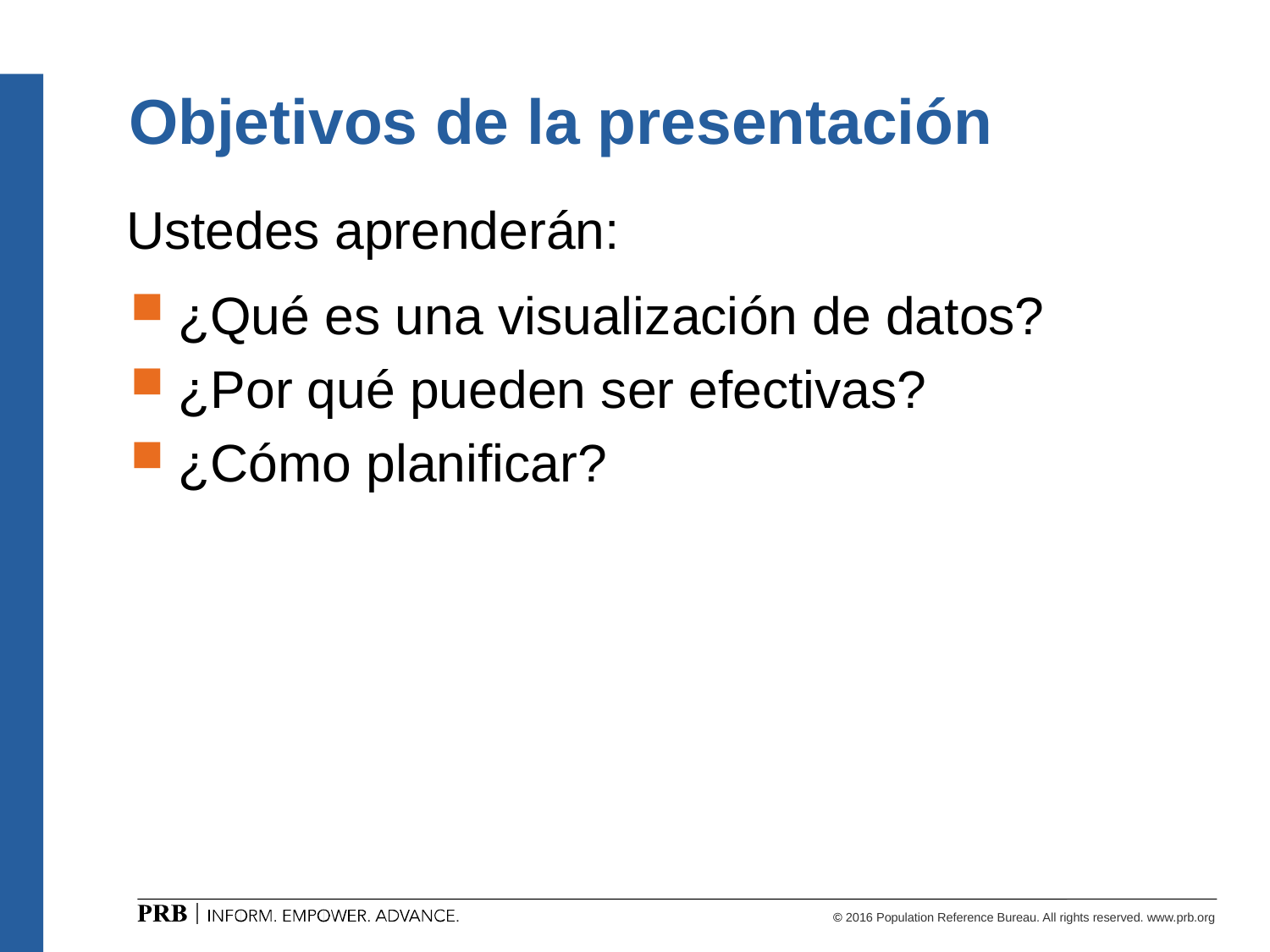

# Objetivos de la presentación
Ustedes aprenderán:
¿Qué es una visualización de datos?
¿Por qué pueden ser efectivas?
¿Cómo planificar?